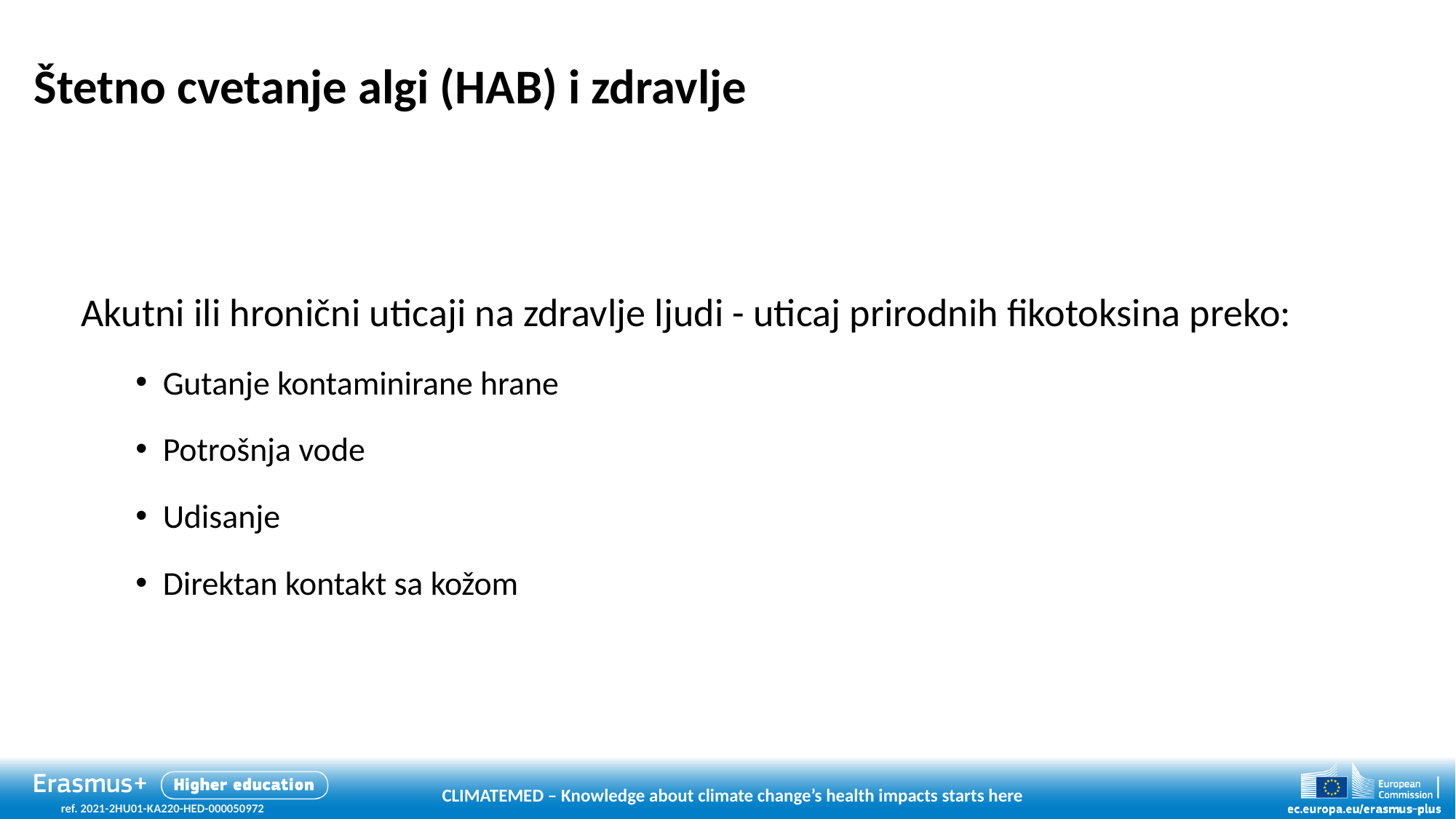

# Štetno cvetanje algi (HAB) i zdravlje

Akutni ili hronični uticaji na zdravlje ljudi - uticaj prirodnih fikotoksina preko:
Gutanje kontaminirane hrane
Potrošnja vode
Udisanje
Direktan kontakt sa kožom